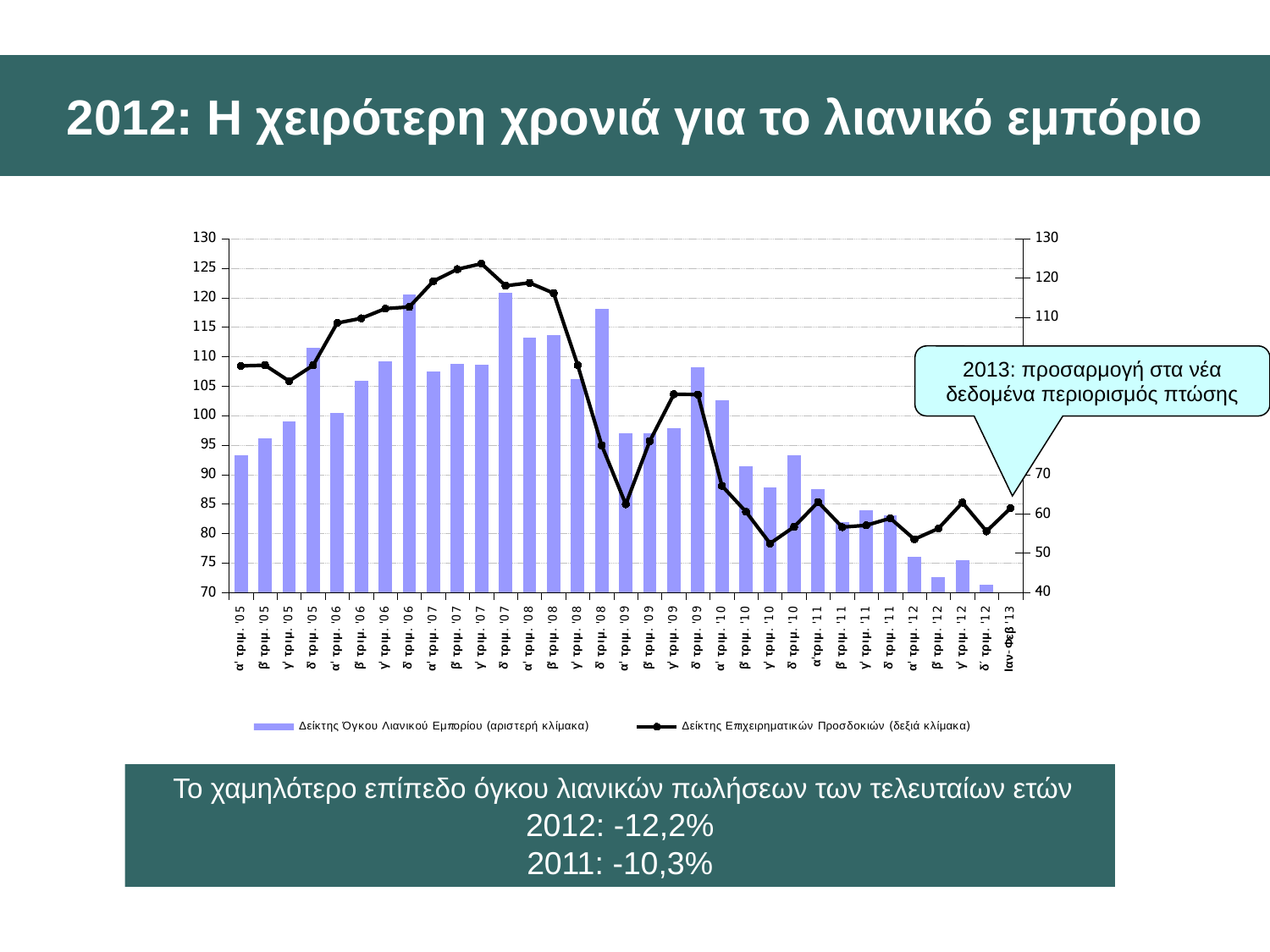

2012: Η χειρότερη χρονιά για το λιανικό εμπόριο

### Chart

| Category | Δείκτης Όγκου Λιανικού Εμπορίου (αριστερή κλίμακα) | Δείκτης Επιχειρηματικών Προσδοκιών (δεξιά κλίμακα) |
|---|---|---|
| α' τριμ. '05 | 93.33333333333321 | 97.63666666666667 |
| β' τριμ. '05 | 96.10000000000001 | 97.81666666666666 |
| γ' τριμ. '05 | 99.06666666666666 | 93.79666666666667 |
| δ' τριμ. '05 | 111.46666666666682 | 97.8 |
| α' τριμ. '06 | 100.43333333333328 | 108.54666666666672 |
| β' τριμ. '06 | 105.83333333333316 | 109.74666666666684 |
| γ' τριμ. '06 | 109.23333333333328 | 112.2133333333333 |
| δ' τριμ. '06 | 120.5 | 112.64333333333316 |
| α' τριμ. '07 | 107.46666666666682 | 119.2 |
| β' τριμ. '07 | 108.73333333333328 | 122.23333333333328 |
| γ' τριμ. '07 | 108.56666666666672 | 123.63333333333316 |
| δ' τριμ. '07 | 120.76666666666672 | 118.03333333333326 |
| α' τριμ. '08 | 113.1666666666667 | 118.76666666666672 |
| β' τριμ. '08 | 113.6 | 116.13333333333316 |
| γ' τριμ. '08 | 106.23333333333328 | 97.83333333333321 |
| δ' τριμ. '08 | 118.1666666666667 | 77.43333333333331 |
| α' τριμ. '09 | 96.96666666666673 | 62.43333333333335 |
| β' τριμ. '09 | 97.0 | 78.52 |
| γ' τριμ. '09 | 97.83333333333321 | 90.42 |
| δ' τριμ. '09 | 108.23333333333328 | 90.36000000000001 |
| α' τριμ. '10 | 102.6 | 67.12333333333306 |
| β' τριμ. '10 | 91.46666666666673 | 60.526666666666515 |
| γ' τριμ. '10 | 87.76666666666667 | 52.46 |
| δ' τριμ. '10 | 93.26666666666667 | 56.70000000000001 |
| α'τριμ. '11 | 87.56666666666668 | 63.00333333333333 |
| β' τριμ. '11 | 81.96666666666673 | 56.62333333333336 |
| γ' τριμ. '11 | 83.86666666666666 | 57.076666666666476 |
| δ' τριμ. '11 | 83.13333333333314 | 58.86666666666646 |
| α' τριμ. '12 | 76.0 | 53.526666666666515 |
| β' τριμ. '12 | 72.63333333333314 | 56.27 |
| γ' τριμ. '12 | 75.53333333333325 | 62.86666666666646 |
| δ΄ τριμ. '12 | 71.36666666666666 | 55.56333333333333 |
| Ιαν-Φεβ '13 | None | 61.449999999999996 |
2013: προσαρμογή στα νέα δεδομένα περιορισμός πτώσης
 Το χαμηλότερο επίπεδο όγκου λιανικών πωλήσεων των τελευταίων ετών
 2012: -12,2%
2011: -10,3%